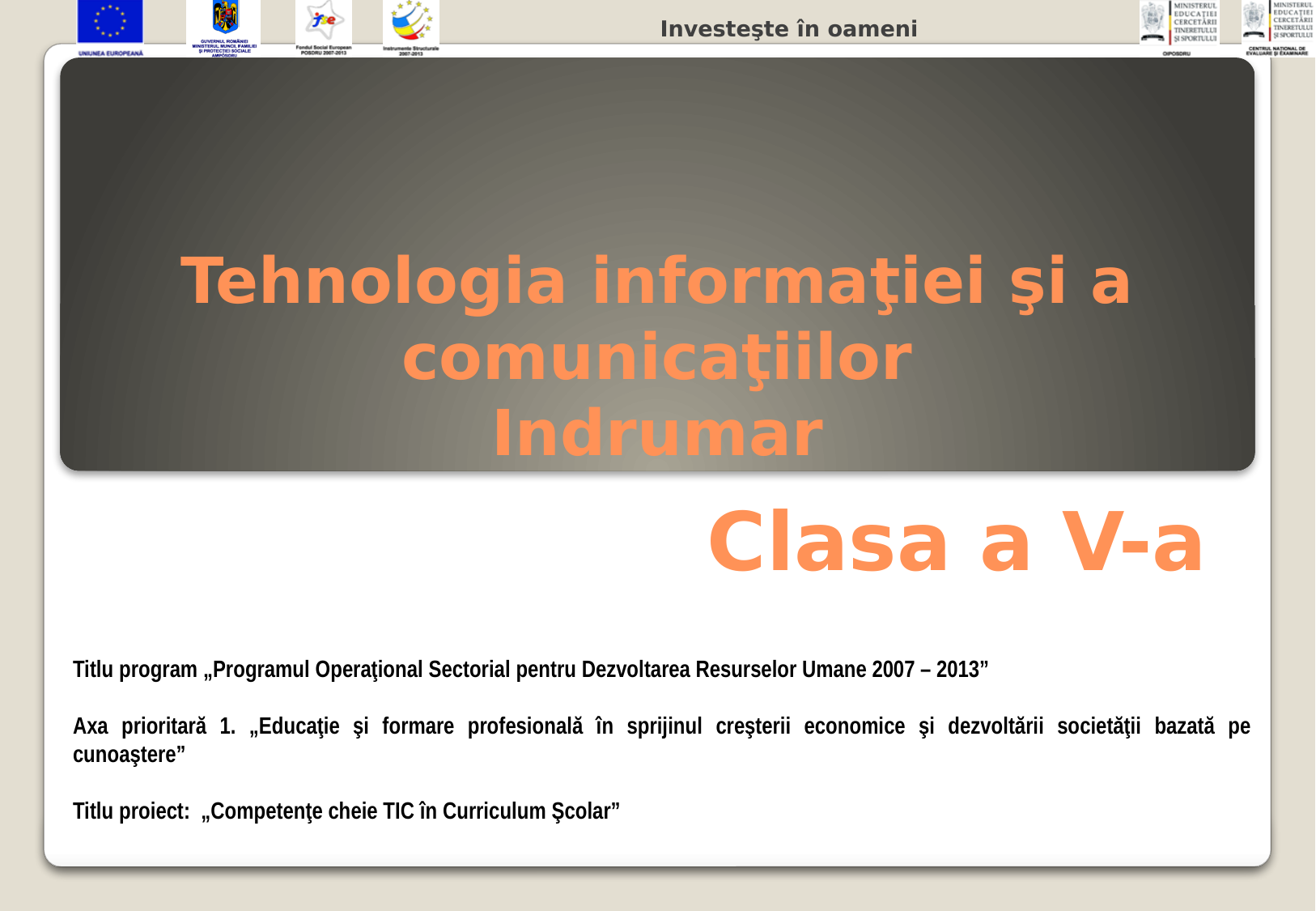

# Tehnologia informaţiei şi a comunicaţiilor Indrumar
Clasa a V-a
Titlu program „Programul Operaţional Sectorial pentru Dezvoltarea Resurselor Umane 2007 – 2013”

Axa prioritară 1. „Educaţie şi formare profesională în sprijinul creşterii economice şi dezvoltării societăţii bazată pe cunoaştere”

Titlu proiect:  „Competenţe cheie TIC în Curriculum Şcolar”